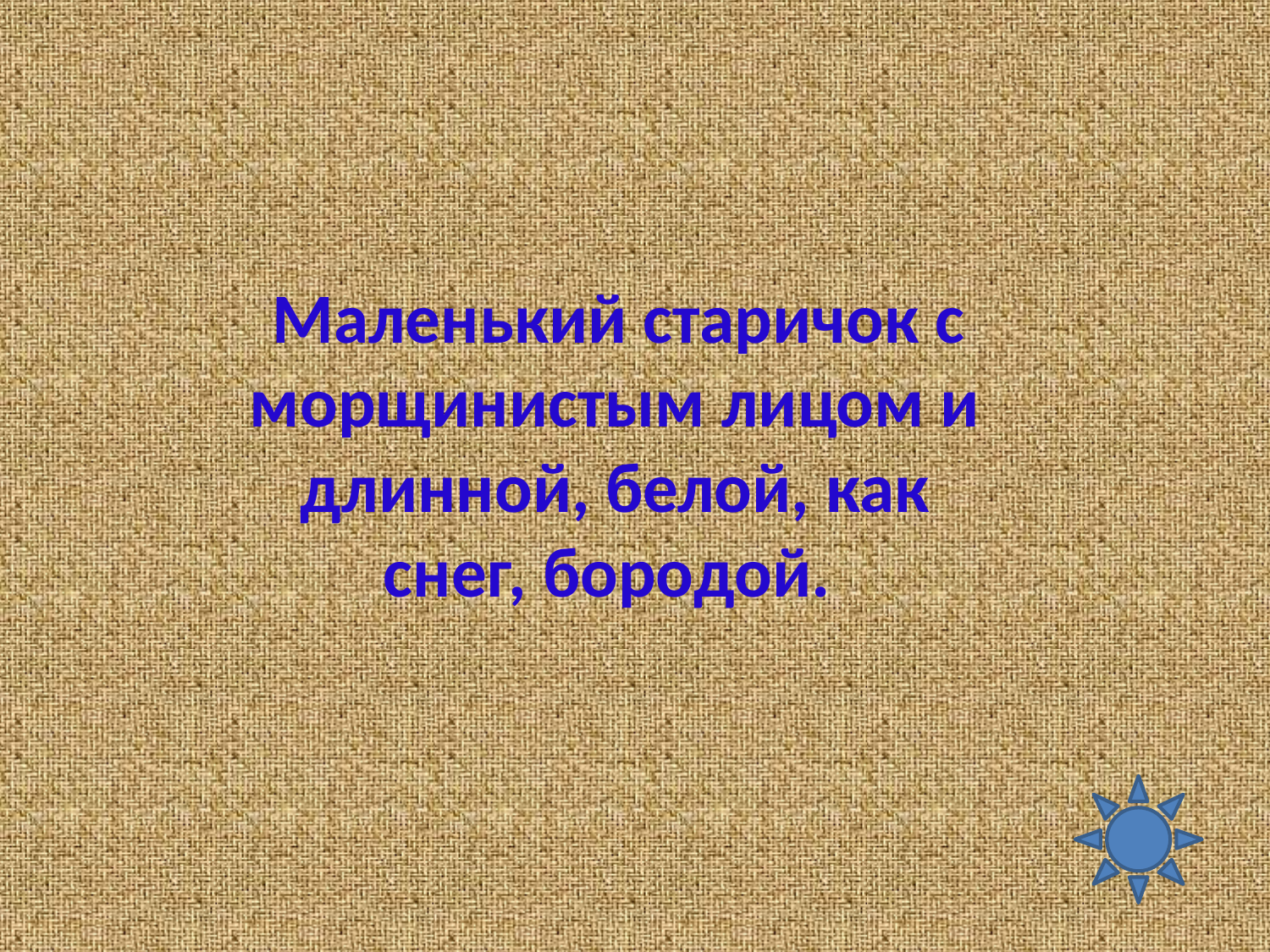

Маленький старичок с морщинистым лицом и длинной, белой, как снег, бородой.